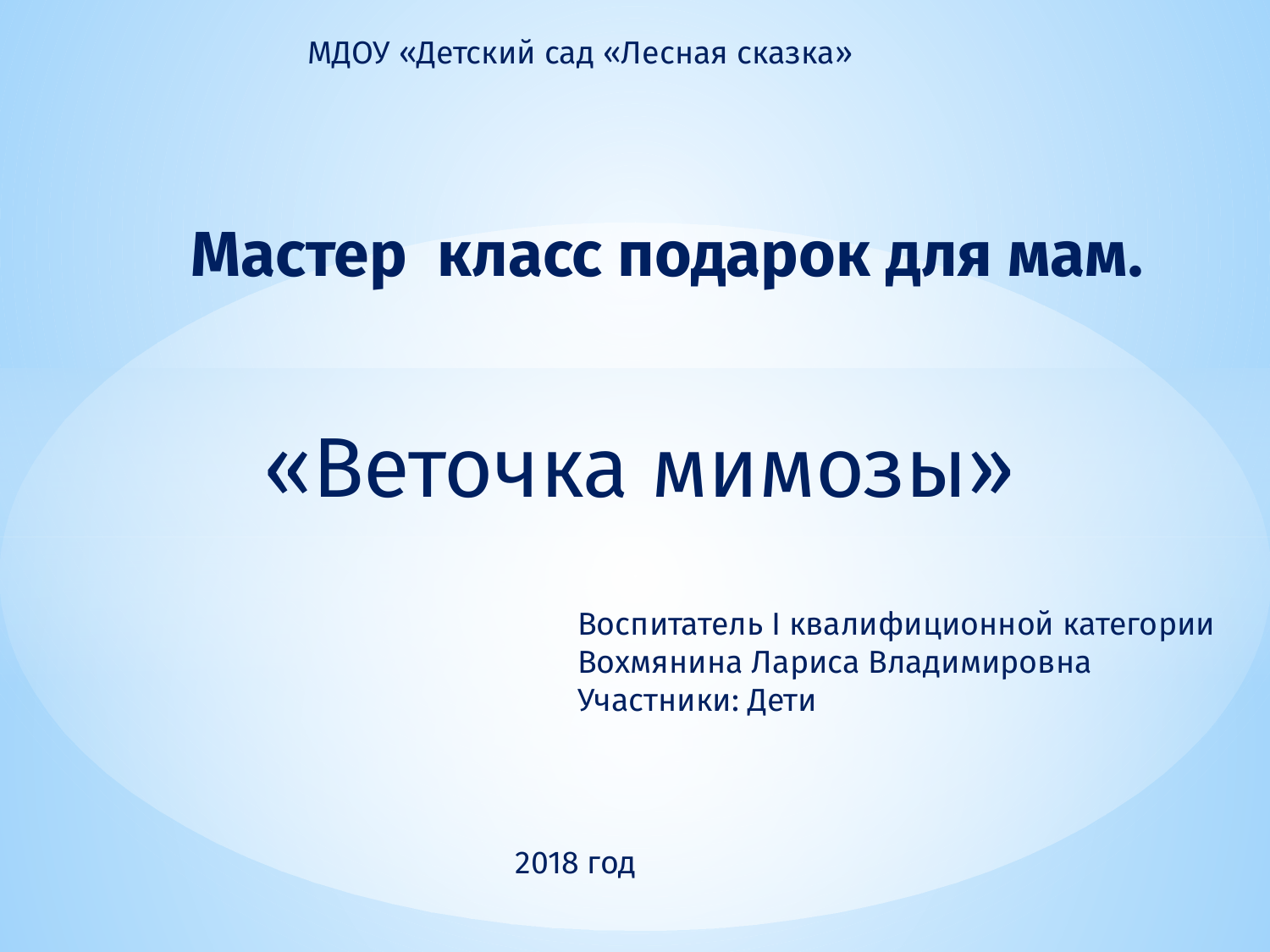

МДОУ «Детский сад «Лесная сказка»
# Мастер  класс подарок для мам.
«Веточка мимозы»
Воспитатель I квалифиционной категории Вохмянина Лариса Владимировна
Участники: Дети
        2018 год